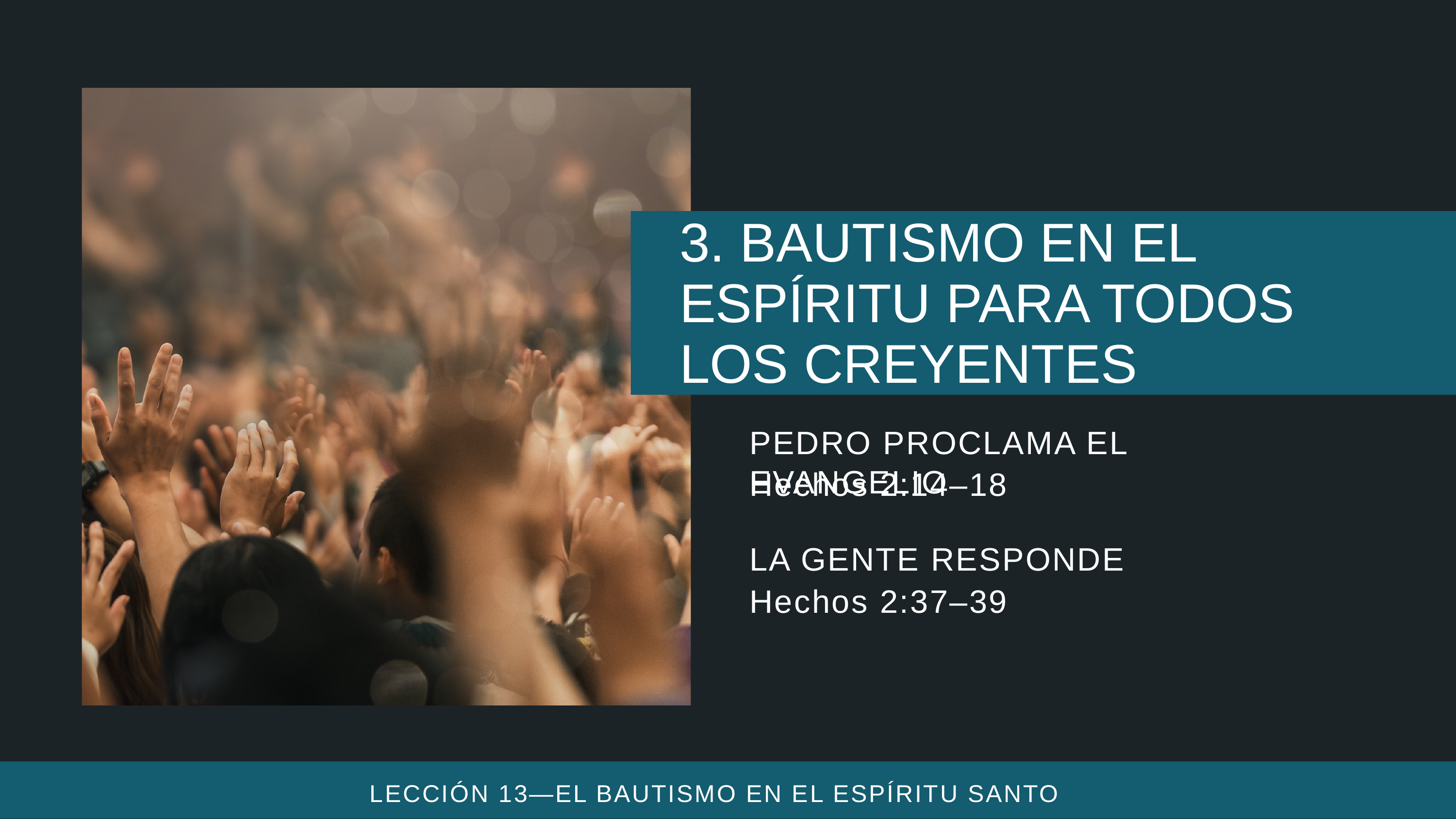

PEDRO PROCLAMA EL EVANGELIO
Hechos 2:14–18
LA GENTE RESPONDE
Hechos 2:37–39